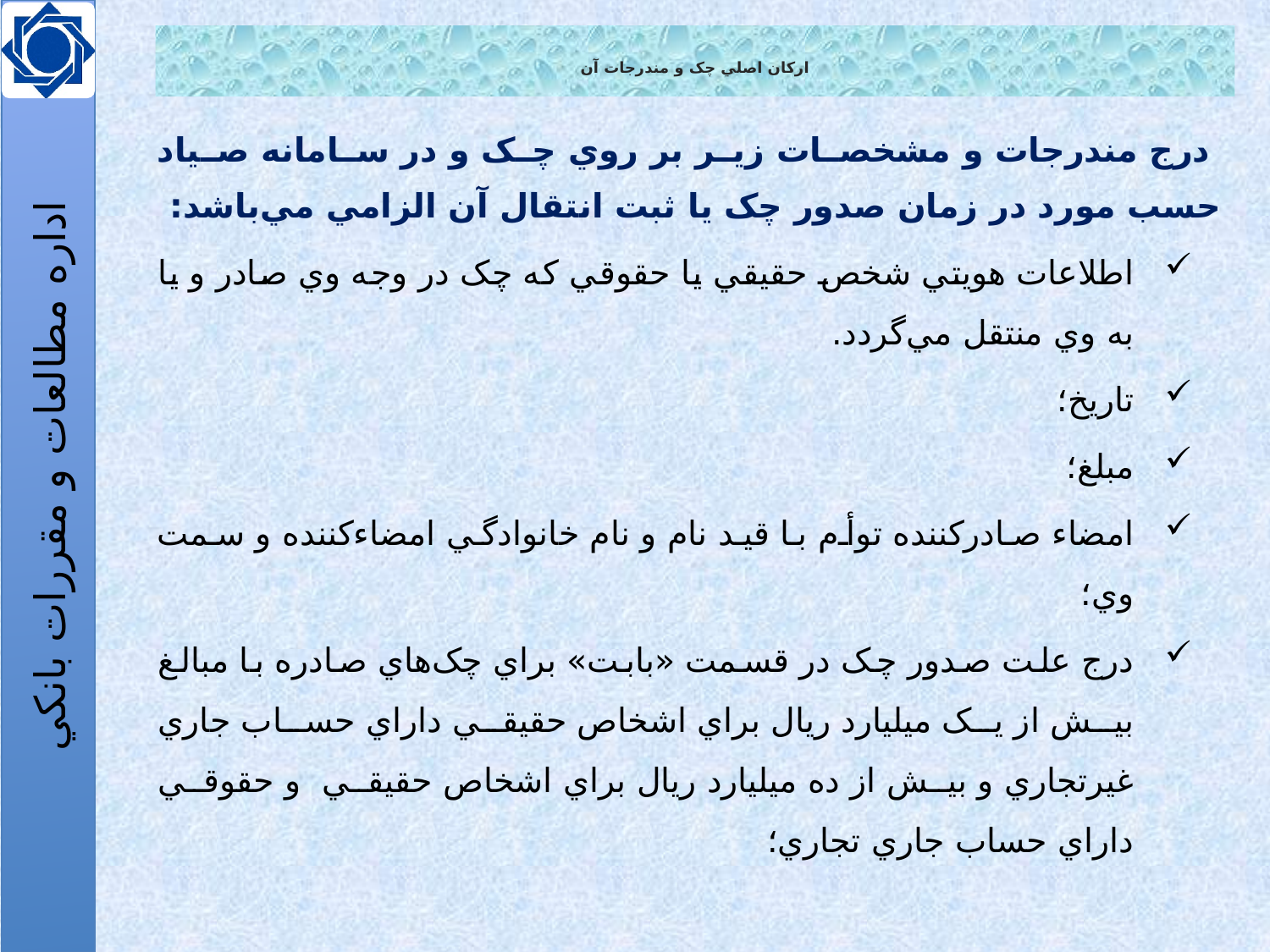

# ارکان اصلي چک و مندرجات آن
 درج مندرجات و مشخصات زير بر روي چک و در سامانه صياد حسب مورد در زمان صدور چک يا ثبت انتقال آن الزامي مي‌باشد:
اطلاعات هويتي شخص‌ حقيقي يا حقوقي که چک در وجه وي صادر و يا به وي منتقل مي‌گردد.
تاريخ؛
مبلغ؛
امضاء صادرکننده توأم با قيد نام و نام خانوادگي امضاء‌کننده و سمت وي؛
درج علت صدور چک در قسمت «بابت» براي چک‌هاي صادره با مبالغ بيش از يک ميليارد ريال براي اشخاص حقيقي داراي حساب جاري غيرتجاري و بيش از ده ميليارد ريال براي اشخاص حقيقي  و حقوقي داراي حساب جاري تجاري؛